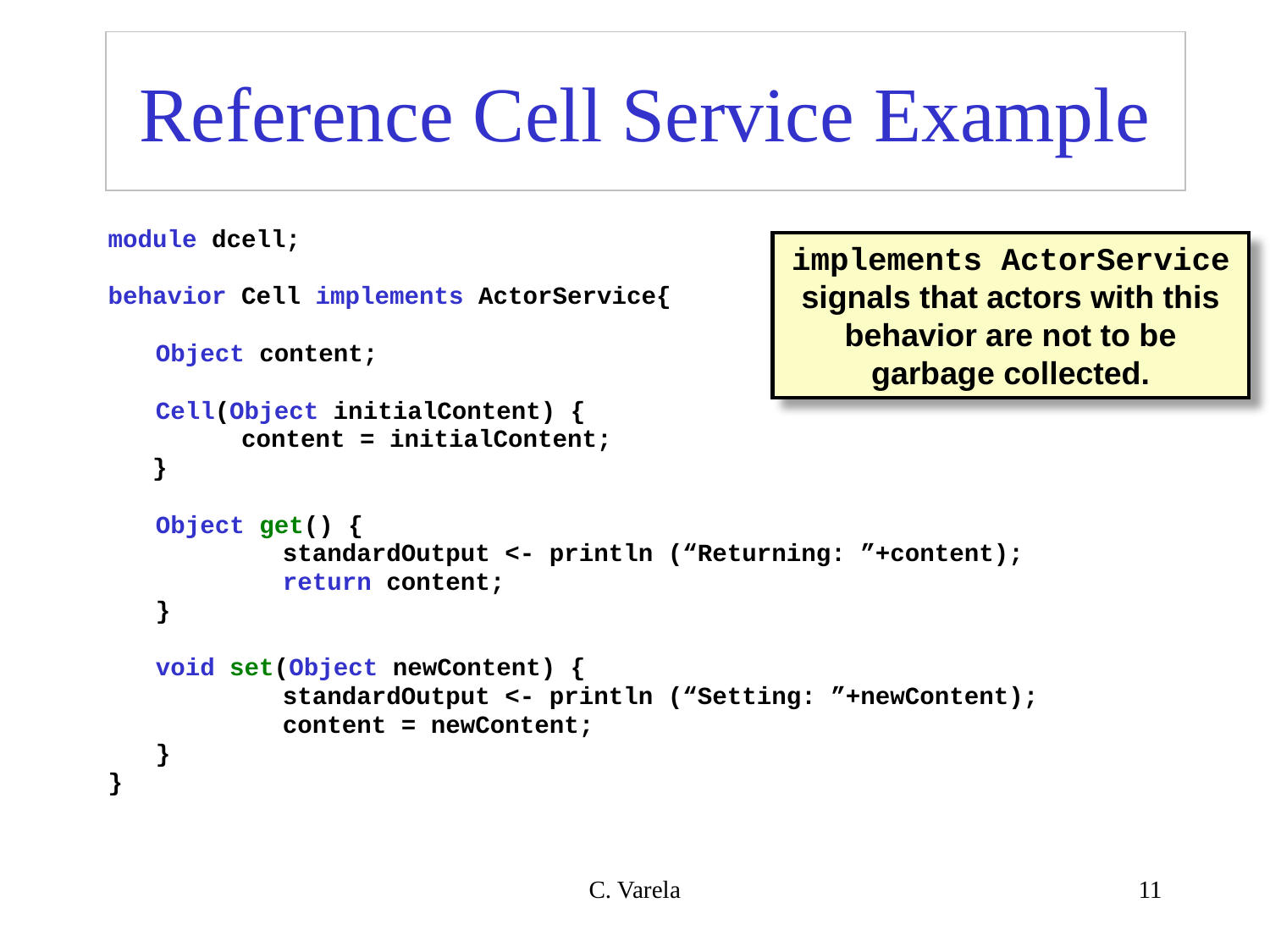

# Reference Cell Service Example
module dcell;

behavior Cell implements ActorService{

	Object content;

	Cell(Object initialContent) {
         content = initialContent;
   }

	Object get() {
		standardOutput <- println (“Returning: ”+content);
		return content;
	}

	void set(Object newContent) {
		standardOutput <- println (“Setting: ”+newContent);
		content = newContent;
	}
}

implements ActorService signals that actors with this behavior are not to be garbage collected.
C. Varela
11